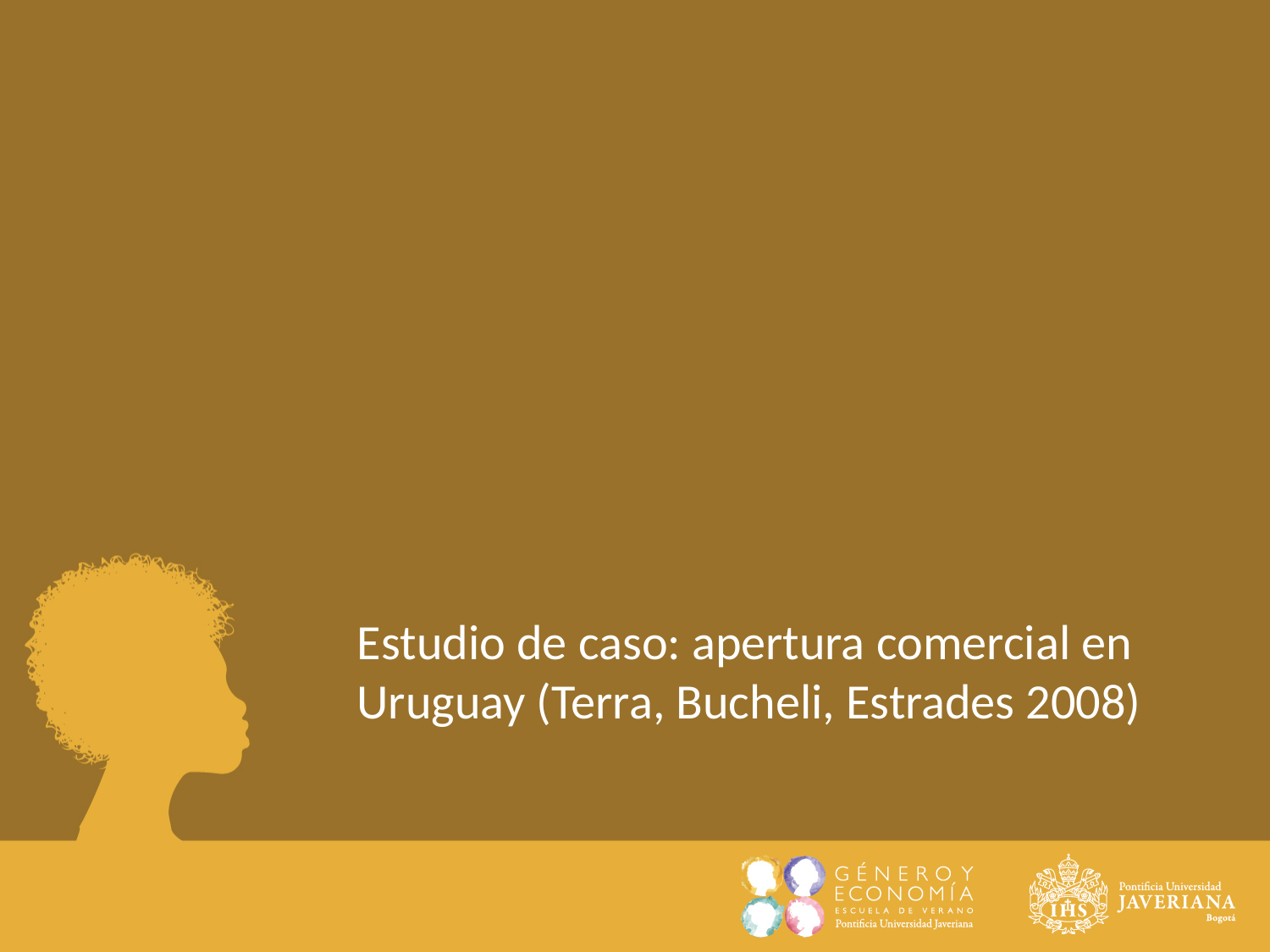

Estudio de caso: apertura comercial en Uruguay (Terra, Bucheli, Estrades 2008)